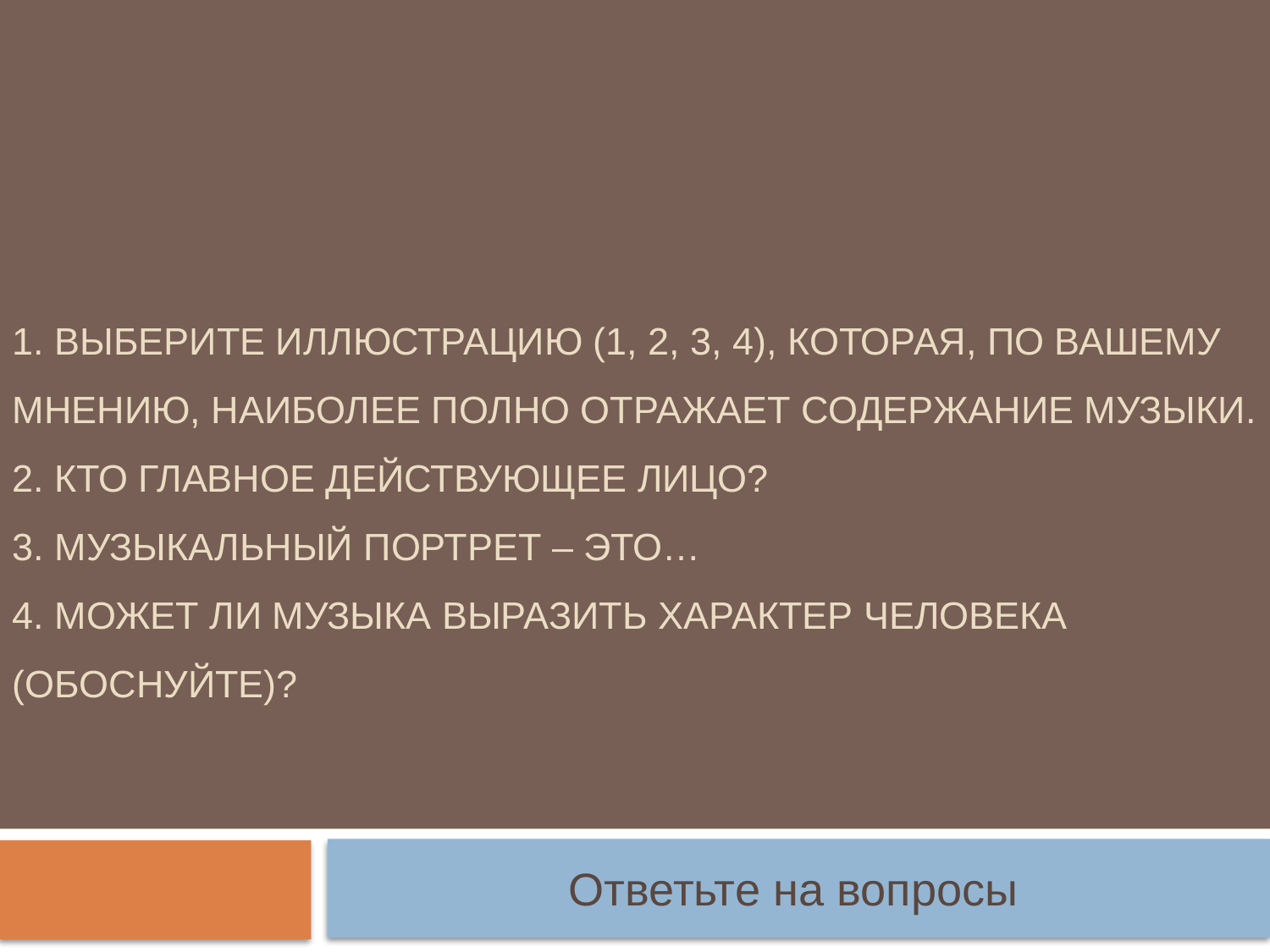

# 1. Выберите иллюстрацию (1, 2, 3, 4), которая, по вашему мнению, наиболее полно отражает содержание музыки. 2. Кто главное действующее лицо? 3. Музыкальный портрет – это… 4. Может ли музыка выразить характер человека (обоснуйте)?
Ответьте на вопросы